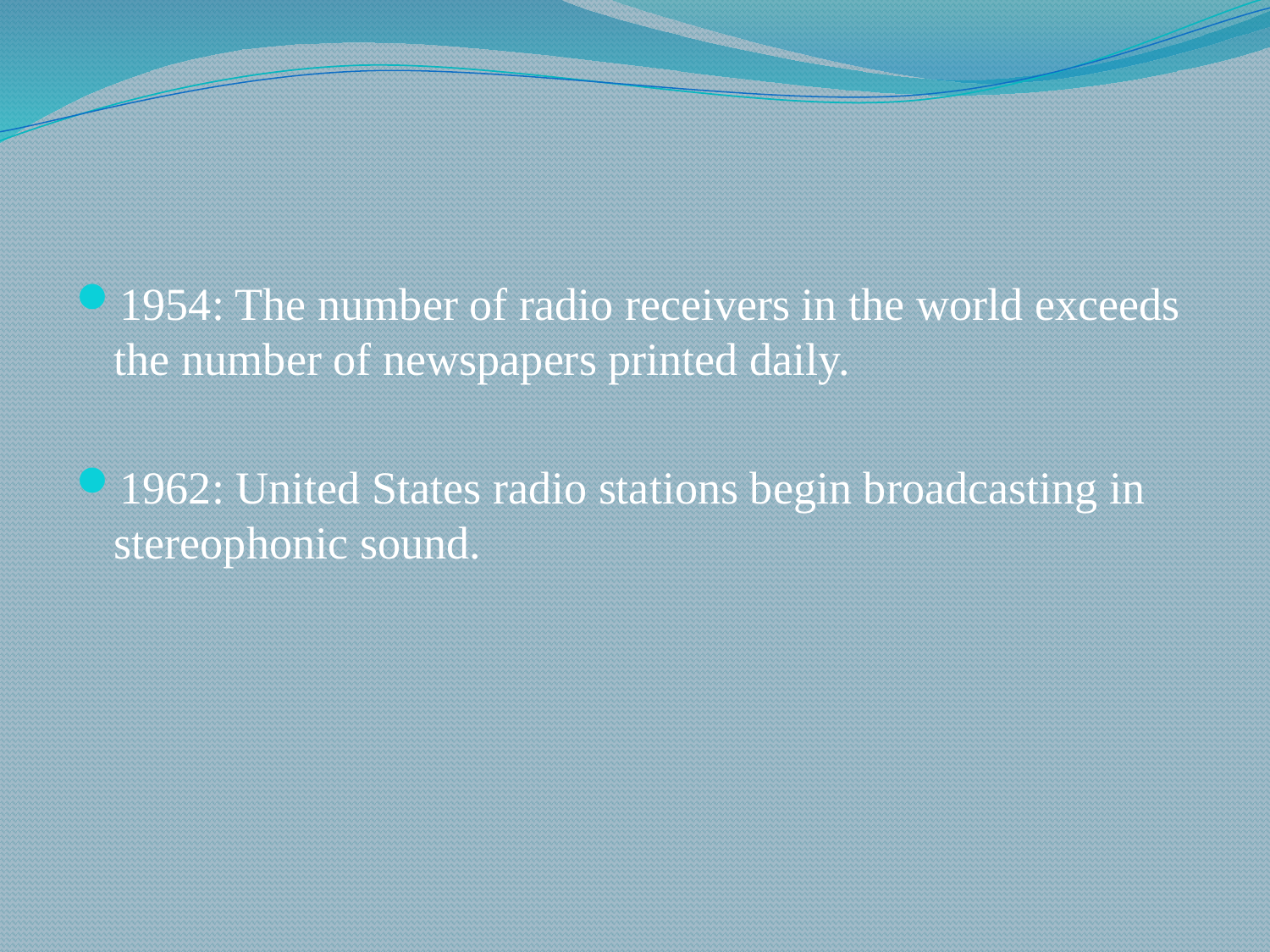

#
1954: The number of radio receivers in the world exceeds the number of newspapers printed daily.

1962: United States radio stations begin broadcasting in stereophonic sound.